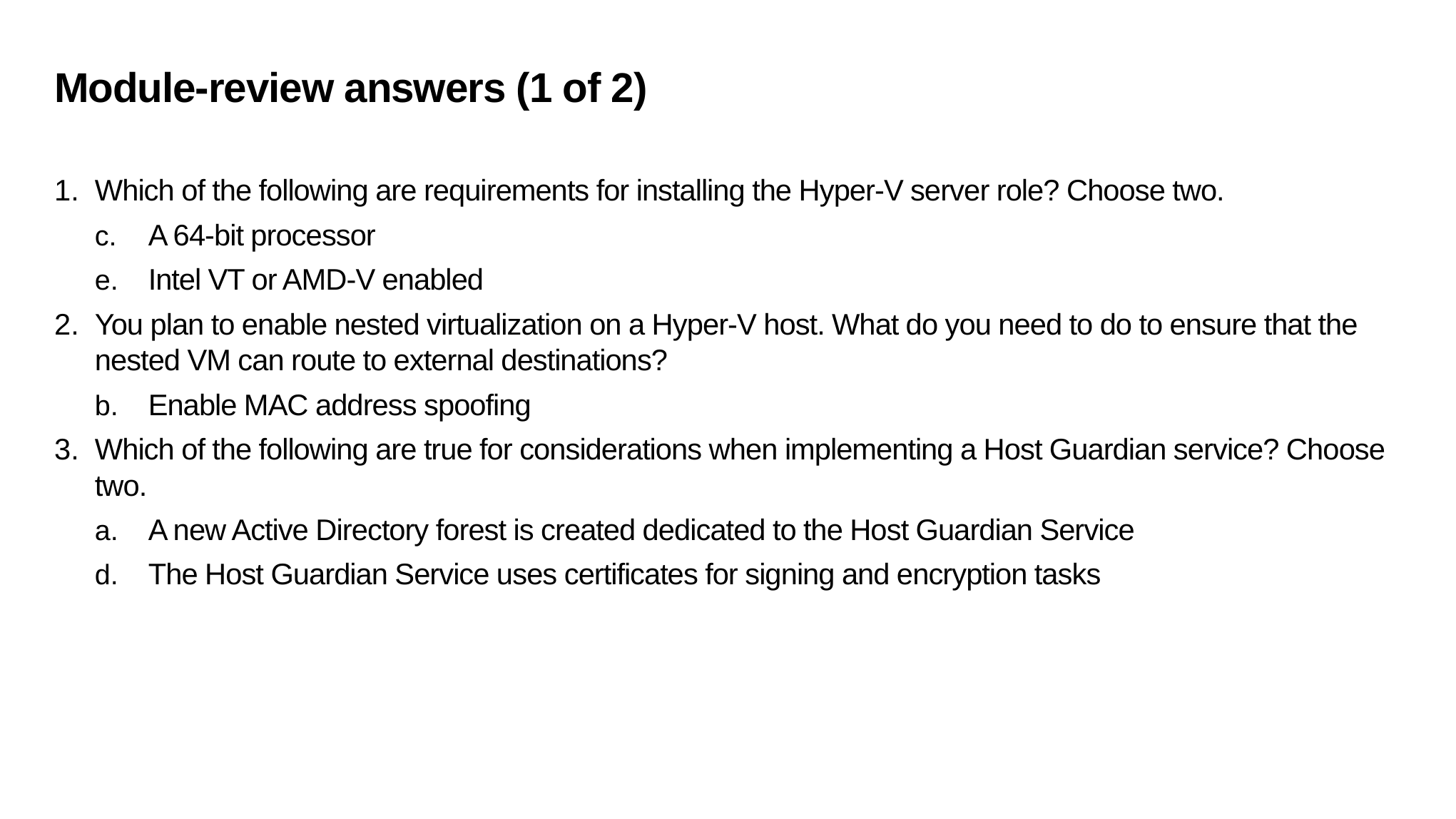

# Module-review answers (1 of 2)
Which of the following are requirements for installing the Hyper-V server role? Choose two.
A 64-bit processor
Intel VT or AMD-V enabled
You plan to enable nested virtualization on a Hyper-V host. What do you need to do to ensure that the nested VM can route to external destinations?
Enable MAC address spoofing
Which of the following are true for considerations when implementing a Host Guardian service? Choose two.
A new Active Directory forest is created dedicated to the Host Guardian Service
The Host Guardian Service uses certificates for signing and encryption tasks